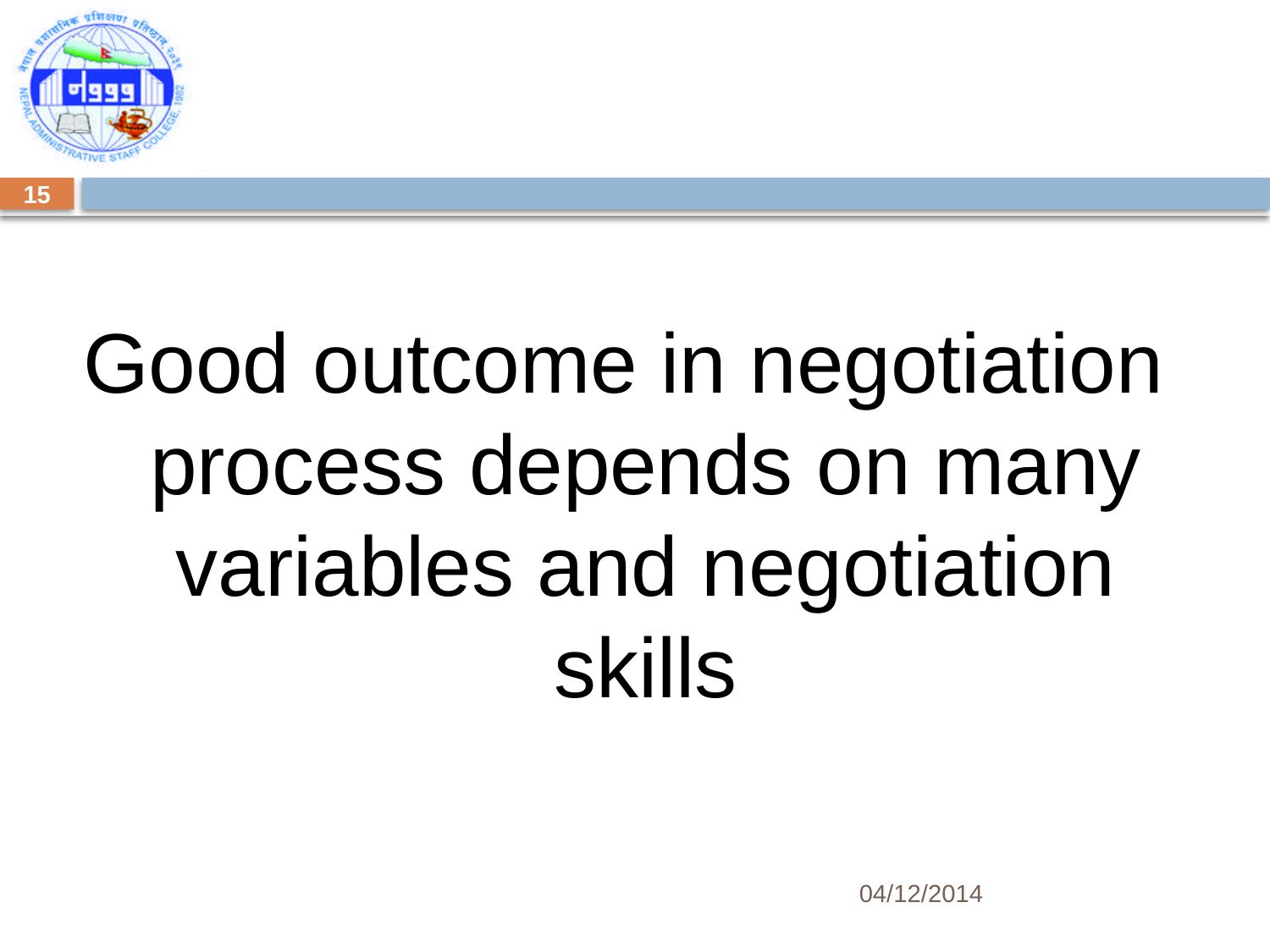

#
15

Good outcome in negotiation process depends on many variables and negotiation skills

04/12/2014